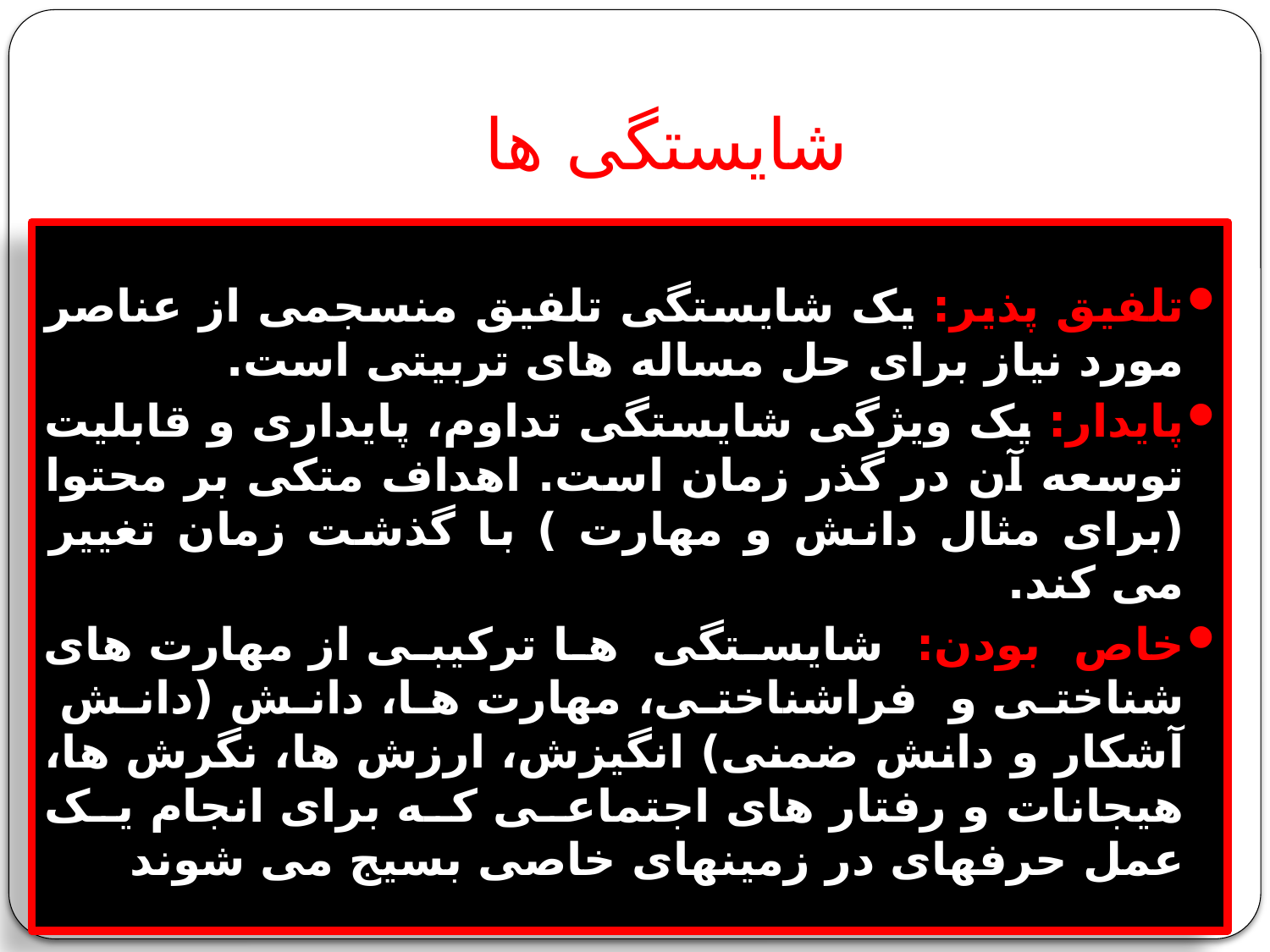

# شایستگی ها

تلفیق پذیر: یک شایستگی تلفیق منسجمی از عناصر مورد نیاز برای حل مساله های تربیتی است.
پایدار: یک ویژگی شایستگی تداوم، پایداری و قابلیت توسعه آن در گذر زمان است. اهداف متکی بر محتوا (برای مثال دانش و مهارت ) با گذشت زمان تغییر می کند.
خاص بودن: شایستگی ها ترکیبی از مهارت های شناختی و فراشناختی، مهارت ها، دانش (دانش آشکار و دانش ضمنی) انگیزش، ارزش ها، نگرش ها، هیجانات و رفتار های اجتماعی که برای انجام یک عمل حرفه‏ای در زمینه‏ای خاصی بسیج می شوند